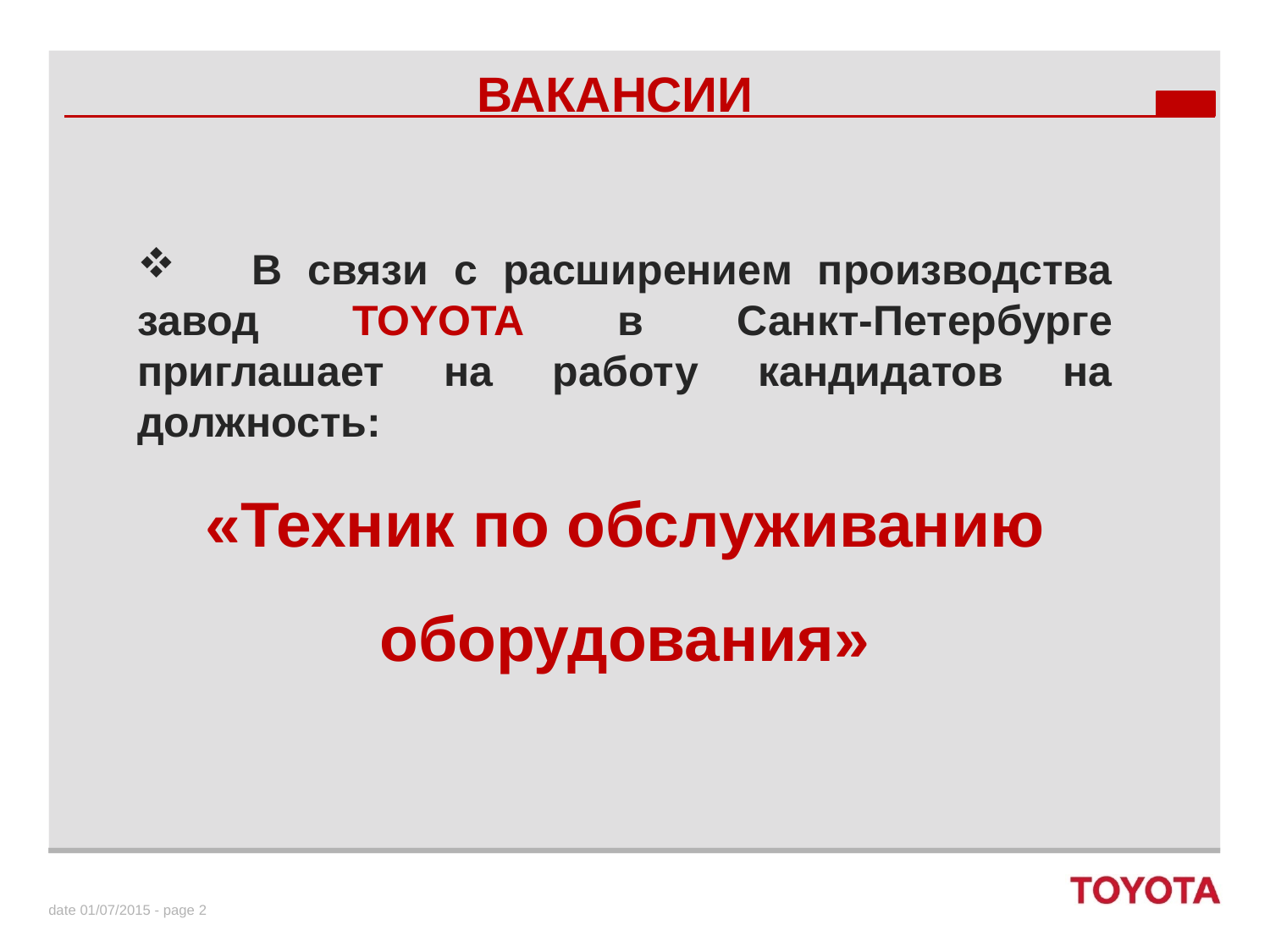

ВАКАНСИИ

   В связи с расширением производства завод TOYOTA в Санкт-Петербурге приглашает на работу кандидатов на должность:
«Техник по обслуживанию оборудования»